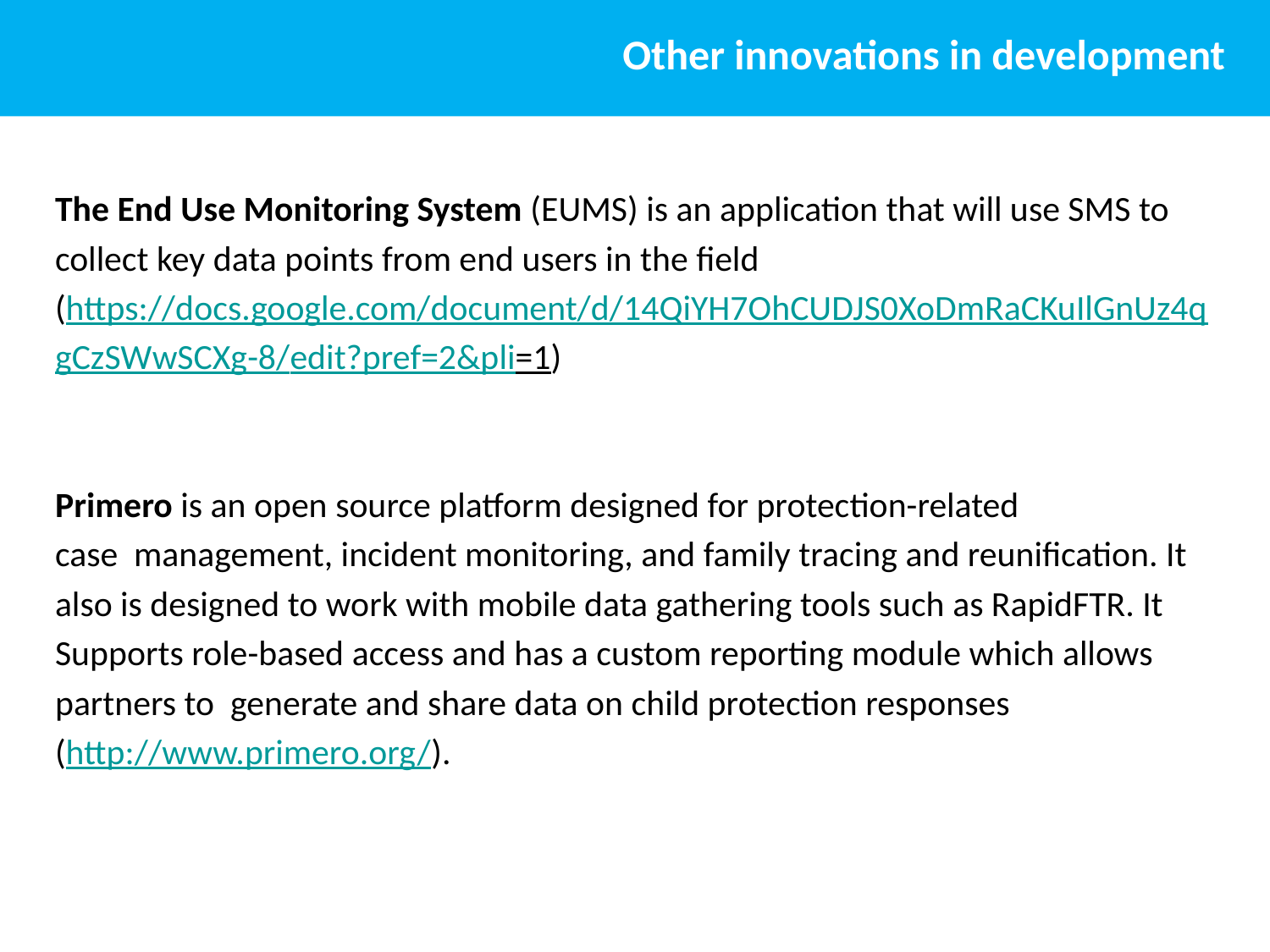

# Other innovations in development
The End Use Monitoring System (EUMS) is an application that will use SMS to
collect key data points from end users in the field
(https://docs.google.com/document/d/14QiYH7OhCUDJS0XoDmRaCKuIlGnUz4q
gCzSWwSCXg-8/edit?pref=2&pli=1)

Primero is an open source platform designed for protection-related
case  management, incident monitoring, and family tracing and reunification. It
also is designed to work with mobile data gathering tools such as RapidFTR. It
Supports role-based access and has a custom reporting module which allows
partners to  generate and share data on child protection responses
(http://www.primero.org/).